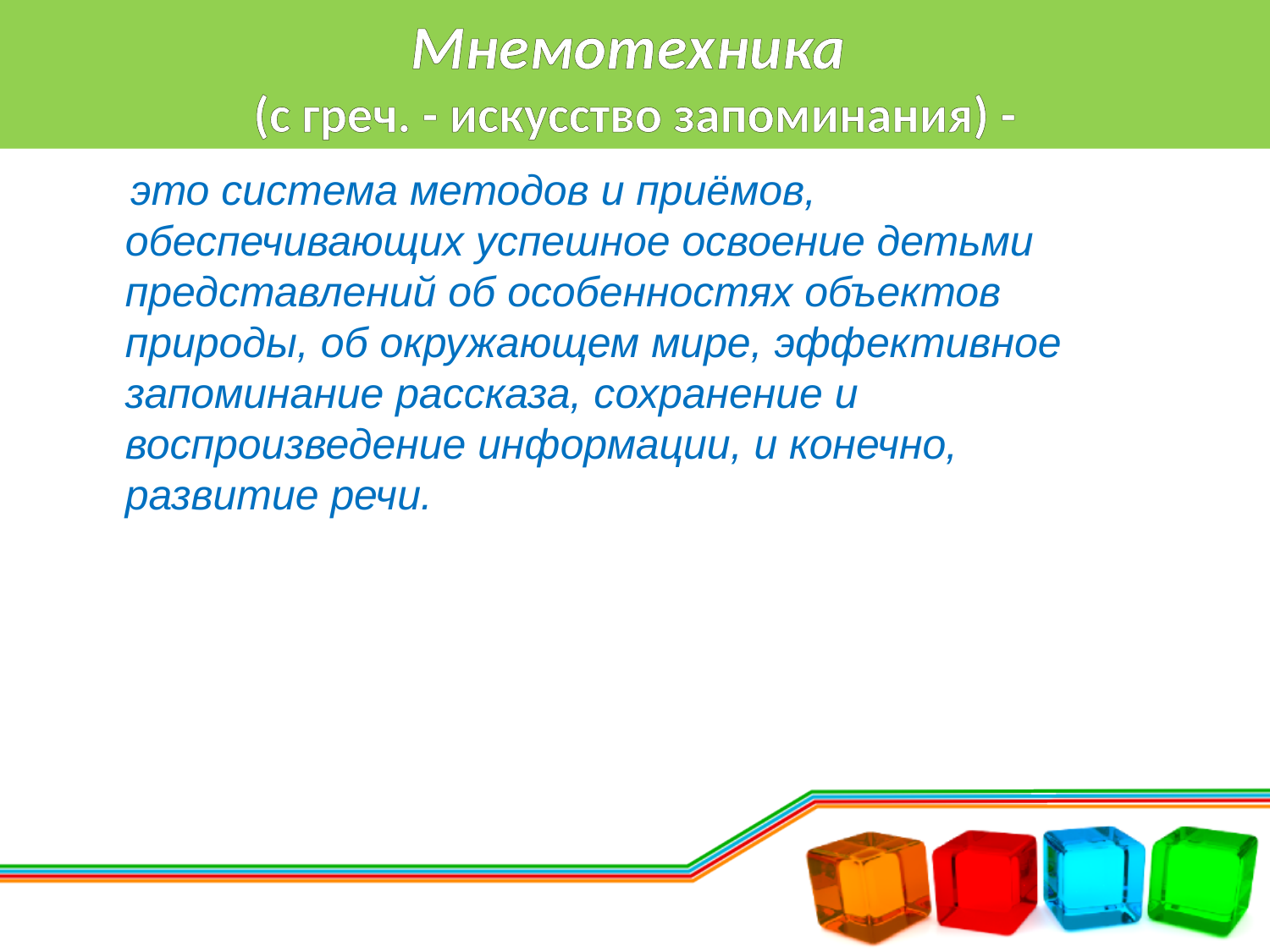

# Мнемотехника (с греч. - искусство запоминания) -
     это система методов и приёмов, обеспечивающих успешное освоение детьми представлений об особенностях объектов природы, об окружающем мире, эффективное запоминание рассказа, сохранение и воспроизведение информации, и конечно, развитие речи.